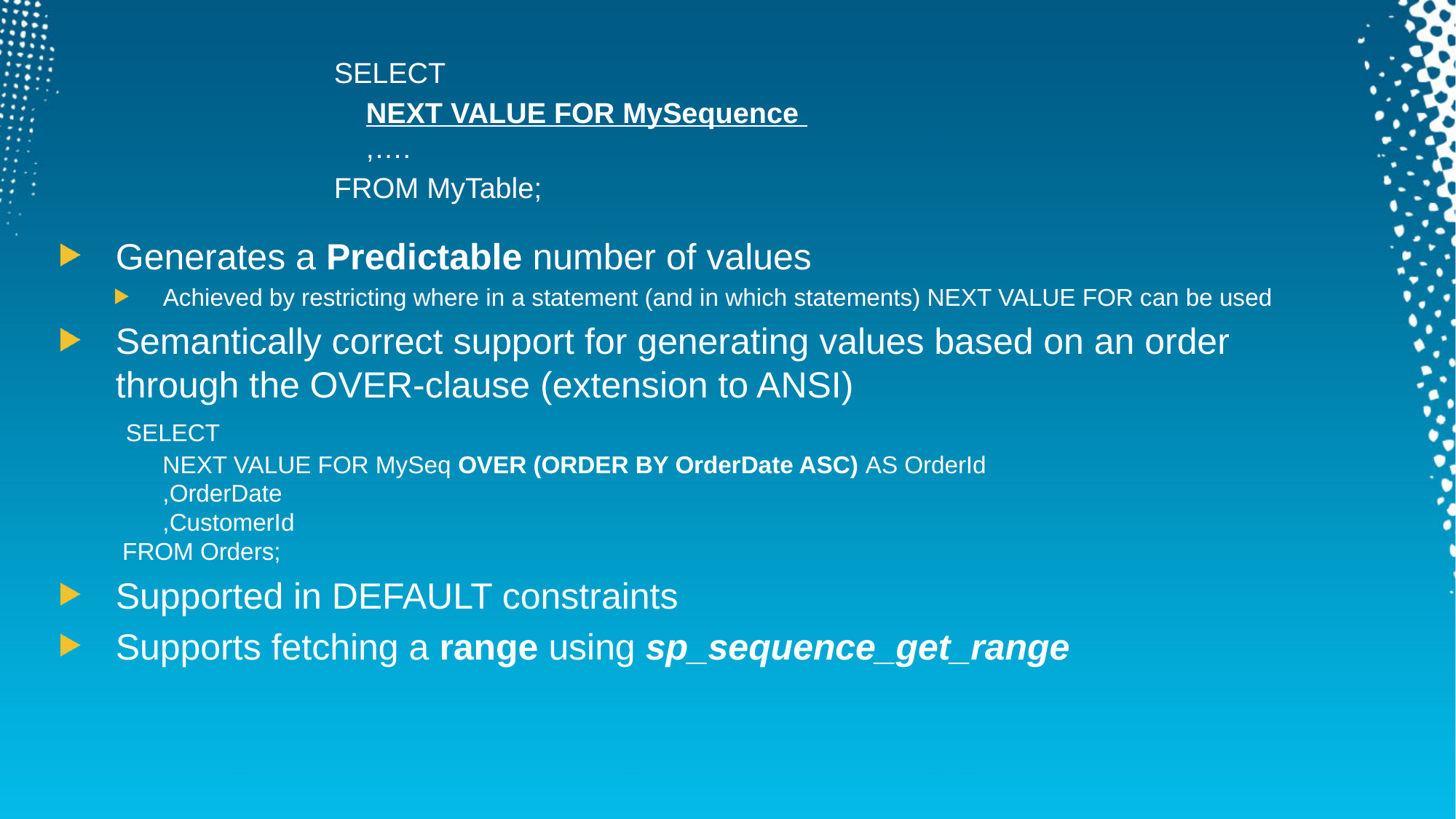

SELECT
			    NEXT VALUE FOR MySequence
		    ,….
			FROM MyTable;
Generates a Predictable number of values
Achieved by restricting where in a statement (and in which statements) NEXT VALUE FOR can be used
Semantically correct support for generating values based on an order
through the OVER-clause (extension to ANSI)
 SELECT
       NEXT VALUE FOR MySeq OVER (ORDER BY OrderDate ASC) AS OrderId
       ,OrderDate
       ,CustomerId
 FROM Orders;
Supported in DEFAULT constraints
Supports fetching a range using sp_sequence_get_range